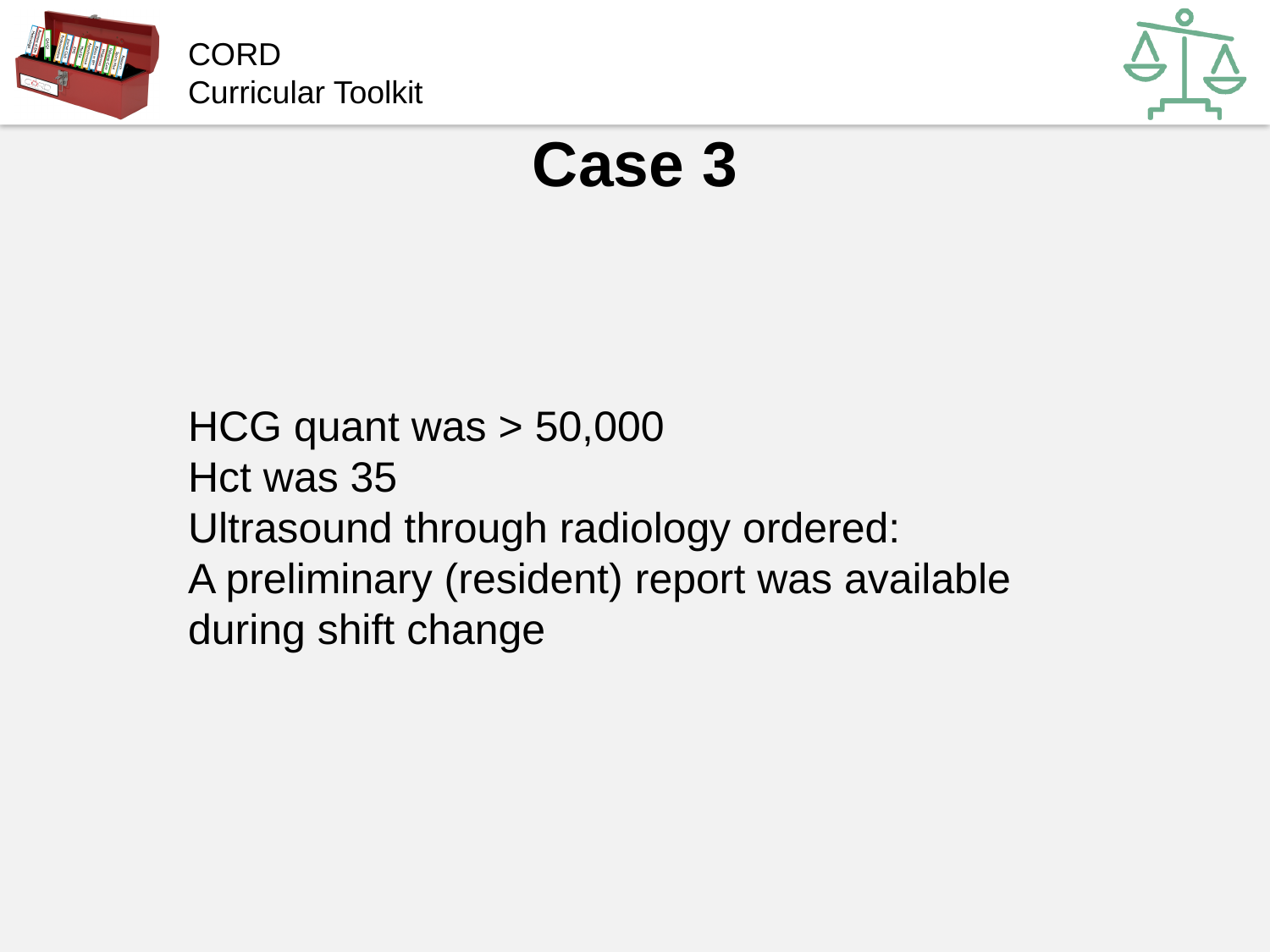

Case 3
HCG quant was > 50,000
Hct was 35
Ultrasound through radiology ordered:
A preliminary (resident) report was available during shift change